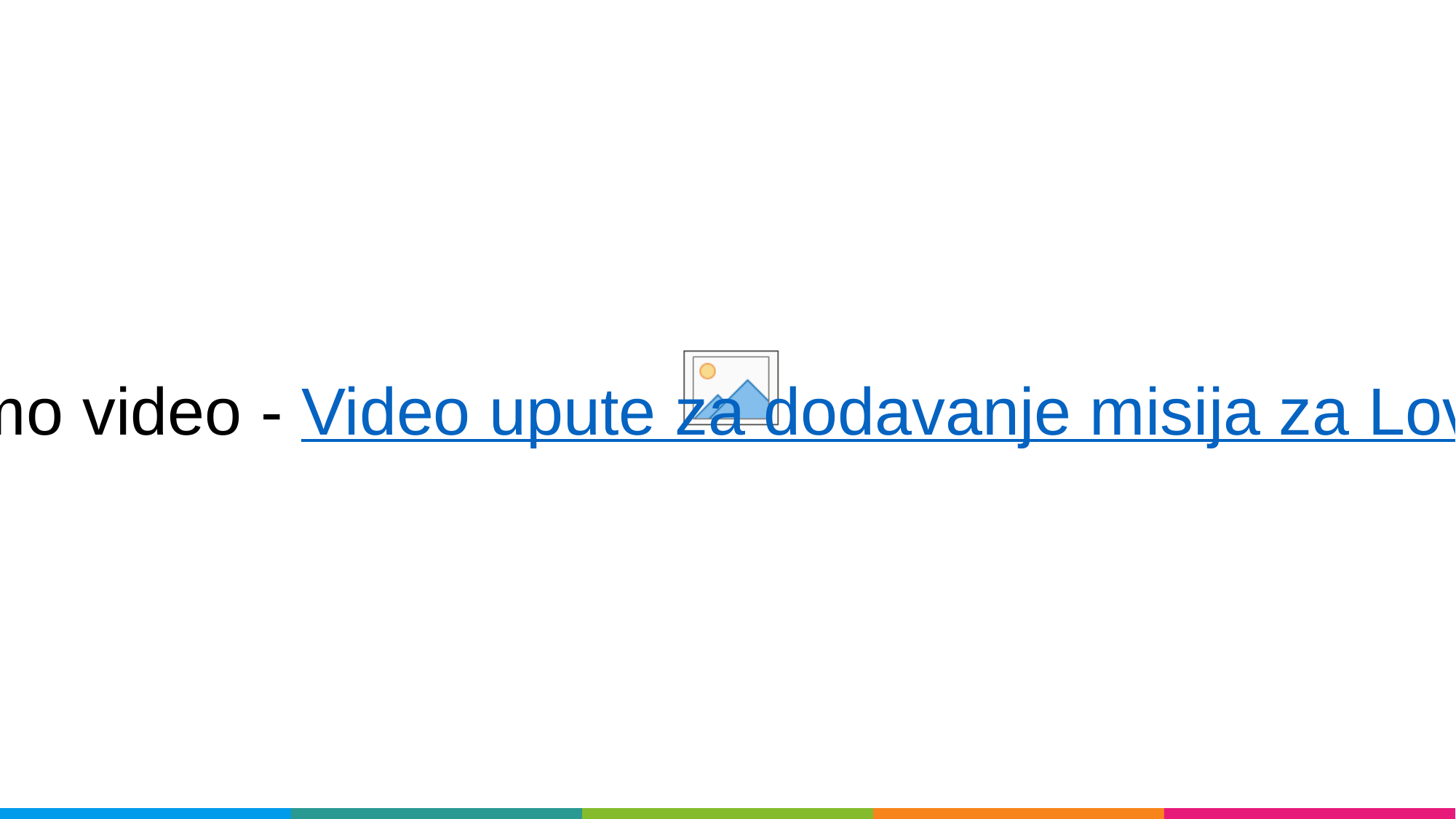

Pogledajmo video - Video upute za dodavanje misija za Lov na blago